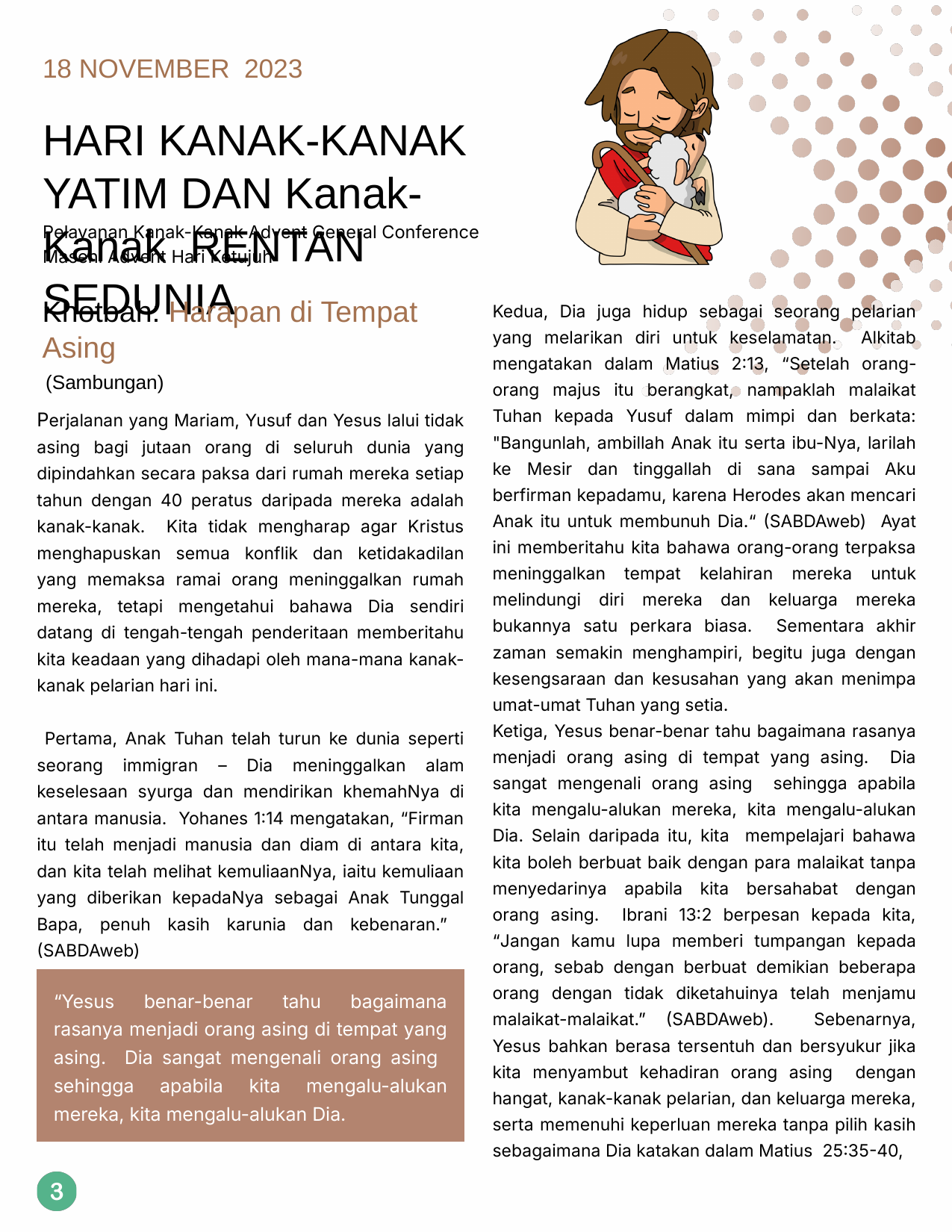

18 NOVEMBER  2023
HARI KANAK-KANAK YATIM DAN Kanak-Kanak  RENTAN SEDUNIA

Pelayanan Kanak-Kanak Advent General Conference Masehi Advent Hari Ketujuh
Khotbah: Harapan di Tempat Asing
Kedua, Dia juga hidup sebagai seorang pelarian yang melarikan diri untuk keselamatan.  Alkitab mengatakan dalam Matius 2:13, “Setelah orang-orang majus itu berangkat, nampaklah malaikat Tuhan kepada Yusuf dalam mimpi dan berkata: "Bangunlah, ambillah Anak itu serta ibu-Nya, larilah ke Mesir dan tinggallah di sana sampai Aku berfirman kepadamu, karena Herodes akan mencari Anak itu untuk membunuh Dia.“ (SABDAweb)  Ayat ini memberitahu kita bahawa orang-orang terpaksa meninggalkan tempat kelahiran mereka untuk melindungi diri mereka dan keluarga mereka bukannya satu perkara biasa.  Sementara akhir zaman semakin menghampiri, begitu juga dengan kesengsaraan dan kesusahan yang akan menimpa umat-umat Tuhan yang setia.
Ketiga, Yesus benar-benar tahu bagaimana rasanya menjadi orang asing di tempat yang asing.  Dia sangat mengenali orang asing  sehingga apabila kita mengalu-alukan mereka, kita mengalu-alukan Dia. Selain daripada itu, kita  mempelajari bahawa kita boleh berbuat baik dengan para malaikat tanpa menyedarinya apabila kita bersahabat dengan orang asing.  Ibrani 13:2 berpesan kepada kita, “Jangan kamu lupa memberi tumpangan kepada orang, sebab dengan berbuat demikian beberapa orang dengan tidak diketahuinya telah menjamu malaikat-malaikat.” (SABDAweb).  Sebenarnya, Yesus bahkan berasa tersentuh dan bersyukur jika kita menyambut kehadiran orang asing  dengan hangat, kanak-kanak pelarian, dan keluarga mereka, serta memenuhi keperluan mereka tanpa pilih kasih sebagaimana Dia katakan dalam Matius  25:35-40,

(Sambungan)
Perjalanan yang Mariam, Yusuf dan Yesus lalui tidak asing bagi jutaan orang di seluruh dunia yang dipindahkan secara paksa dari rumah mereka setiap tahun dengan 40 peratus daripada mereka adalah kanak-kanak.  Kita tidak mengharap agar Kristus menghapuskan semua konflik dan ketidakadilan yang memaksa ramai orang meninggalkan rumah mereka, tetapi mengetahui bahawa Dia sendiri datang di tengah-tengah penderitaan memberitahu kita keadaan yang dihadapi oleh mana-mana kanak-kanak pelarian hari ini.

 Pertama, Anak Tuhan telah turun ke dunia seperti seorang immigran – Dia meninggalkan alam keselesaan syurga dan mendirikan khemahNya di antara manusia.  Yohanes 1:14 mengatakan, “Firman itu telah menjadi manusia dan diam di antara kita, dan kita telah melihat kemuliaanNya, iaitu kemuliaan yang diberikan kepadaNya sebagai Anak Tunggal Bapa, penuh kasih karunia dan kebenaran.”  (SABDAweb)

“Yesus benar-benar tahu bagaimana rasanya menjadi orang asing di tempat yang asing.  Dia sangat mengenali orang asing  sehingga apabila kita mengalu-alukan mereka, kita mengalu-alukan Dia.